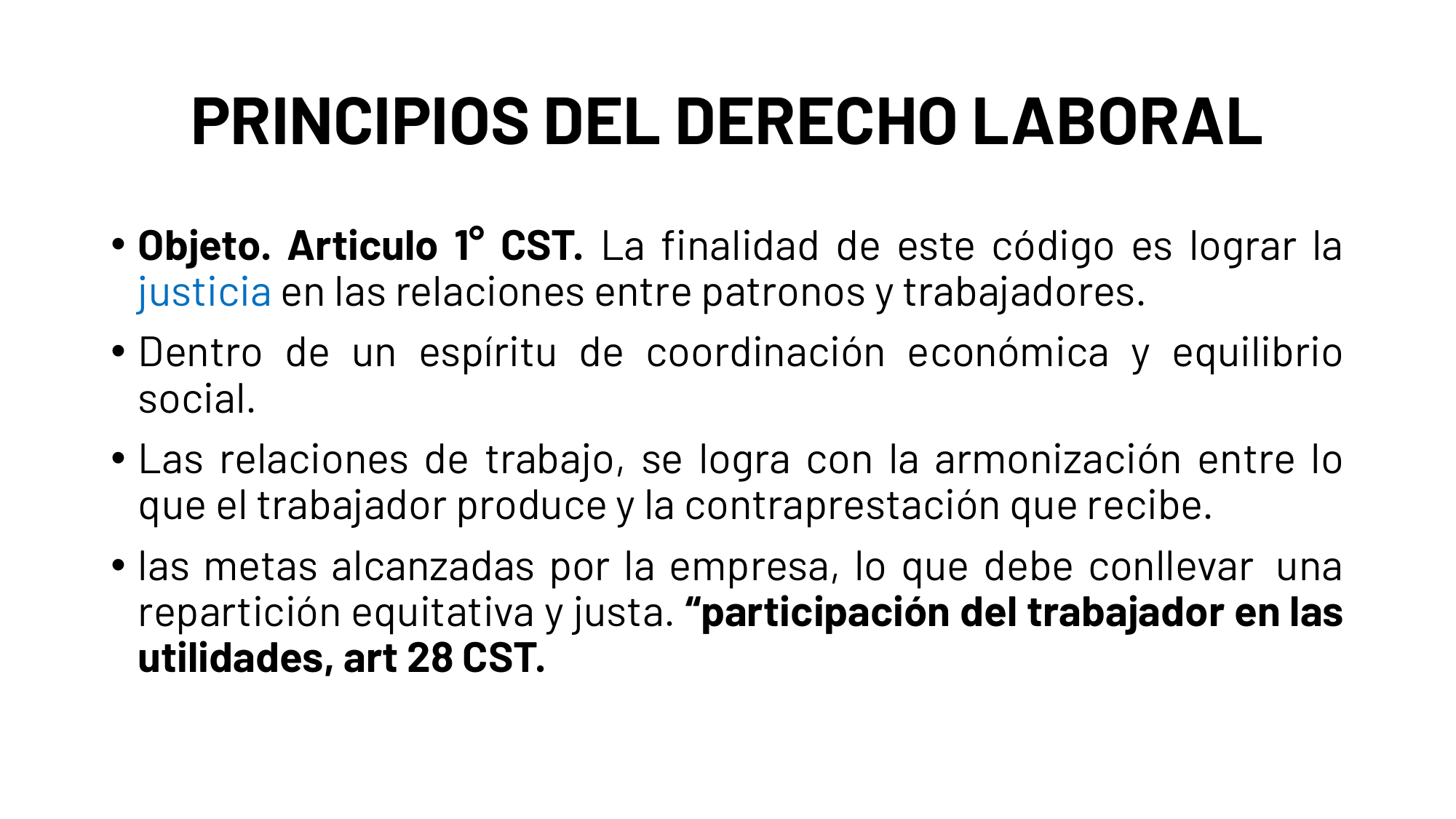

# PRINCIPIOS DEL DERECHO LABORAL
Objeto. Articulo 1° CST. La finalidad de este código es lograr la justicia en las relaciones entre patronos y trabajadores.
Dentro de un espíritu de coordinación económica y equilibrio social.
Las relaciones de trabajo, se logra con la armonización entre lo que el trabajador produce y la contraprestación que recibe.
las metas alcanzadas por la empresa, lo que debe conllevar  una repartición equitativa y justa. “participación del trabajador en las utilidades, art 28 CST.